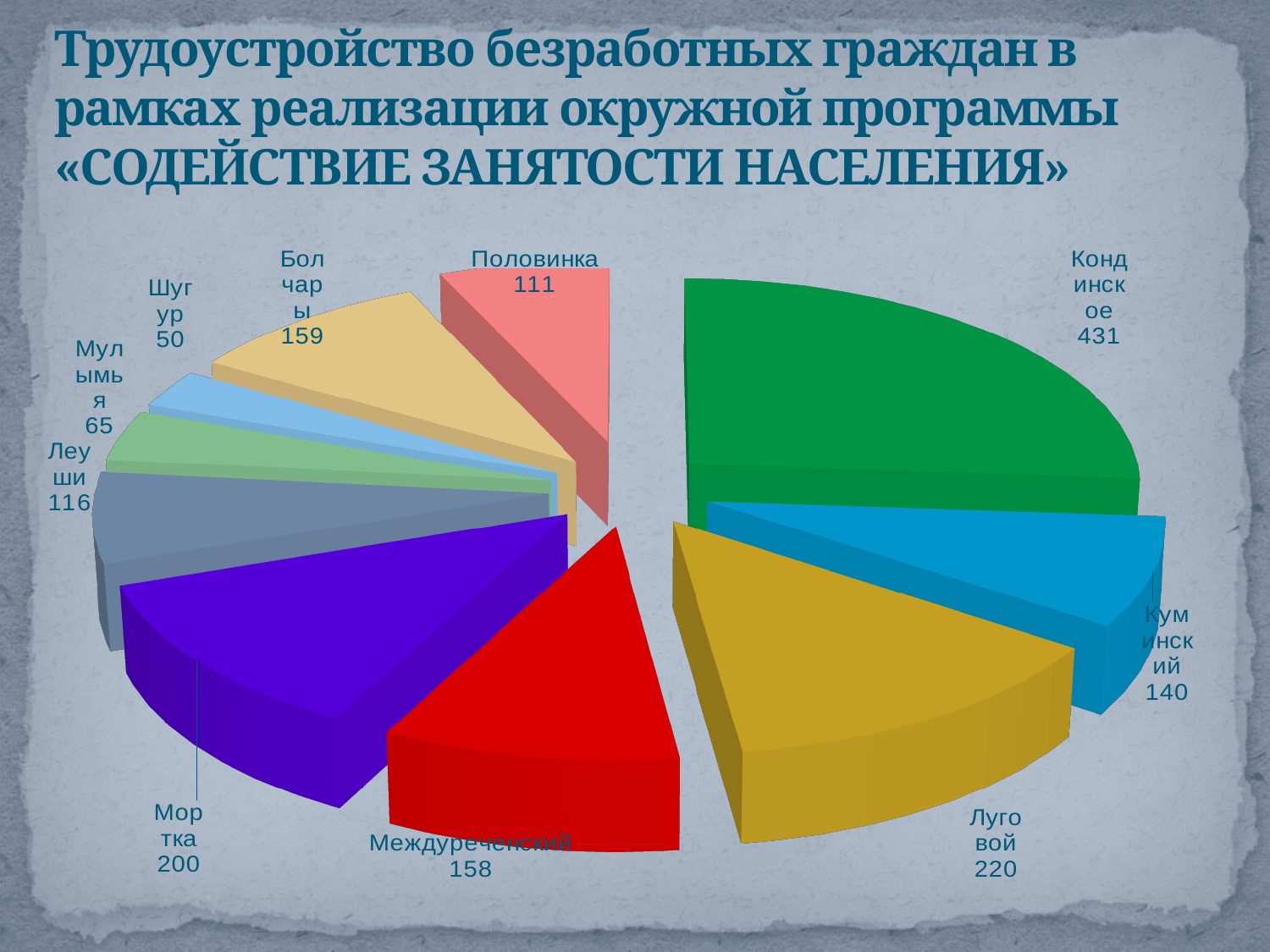

# Трудоустройство безработных граждан в рамках реализации окружной программы «СОДЕЙСТВИЕ ЗАНЯТОСТИ НАСЕЛЕНИЯ»

[unsupported chart]